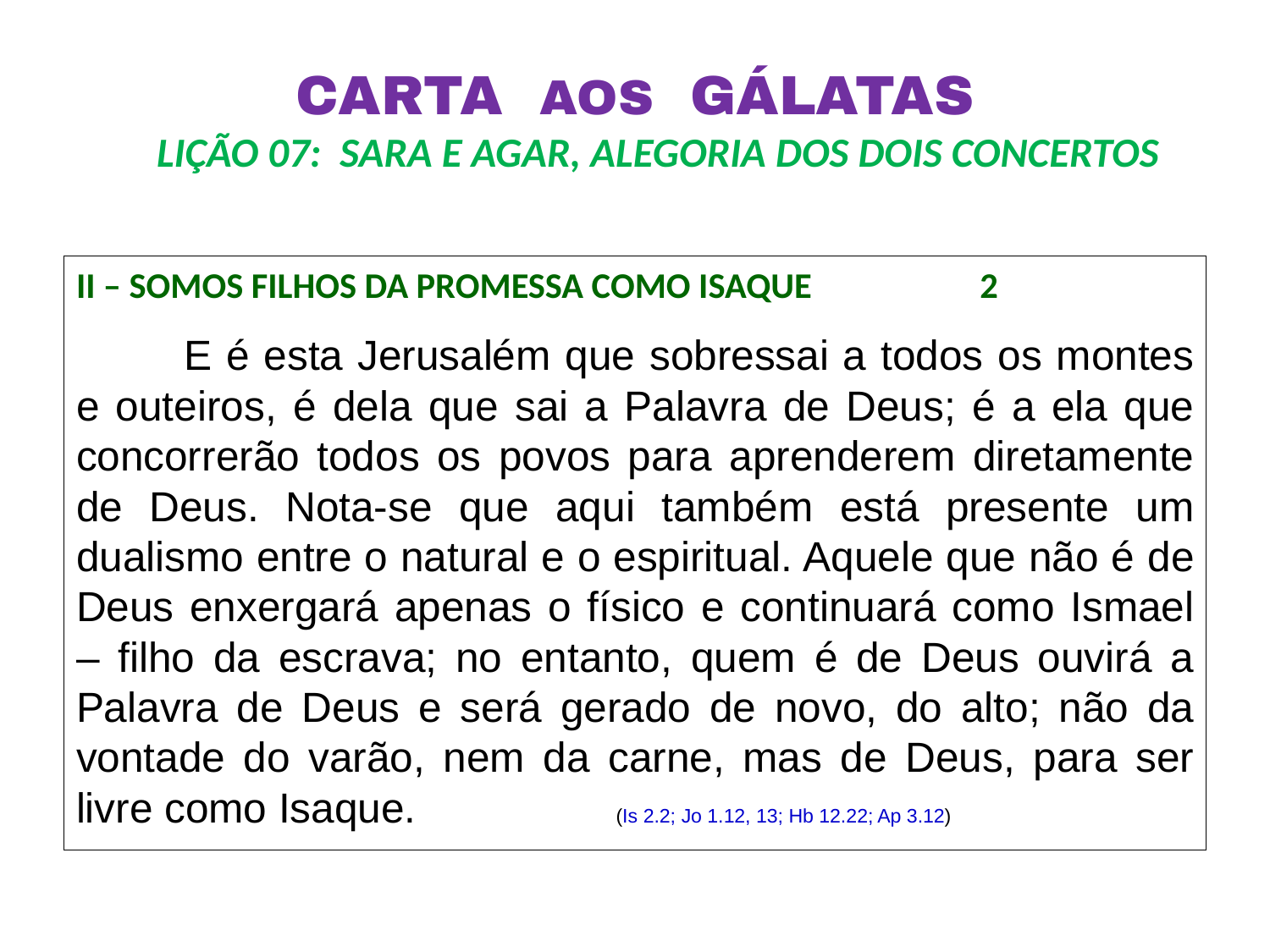

# CARTA  AOS  GÁLATAS LIÇÃO 07:  SARA E AGAR, ALEGORIA DOS DOIS CONCERTOS
II – SOMOS FILHOS DA PROMESSA COMO ISAQUE		     2

	E é esta Jerusalém que sobressai a todos os montes e outeiros, é dela que sai a Palavra de Deus; é a ela que concorrerão todos os povos para aprenderem diretamente de Deus. Nota-se que aqui também está presente um dualismo entre o natural e o espiritual. Aquele que não é de Deus enxergará apenas o físico e continuará como Ismael – filho da escrava; no entanto, quem é de Deus ouvirá a Palavra de Deus e será gerado de novo, do alto; não da vontade do varão, nem da carne, mas de Deus, para ser livre como Isaque.		(Is 2.2; Jo 1.12, 13; Hb 12.22; Ap 3.12)